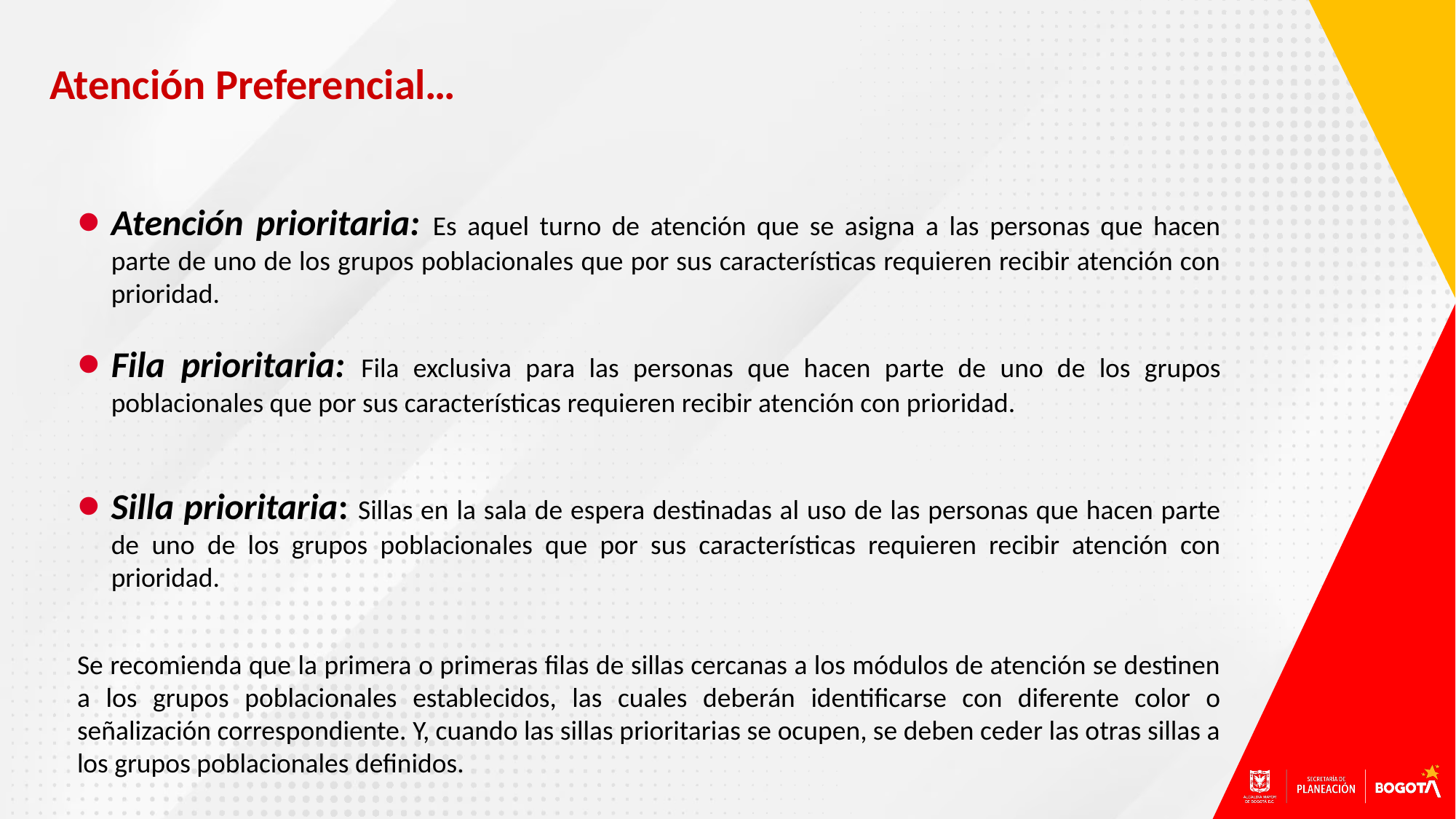

Atención Preferencial…

Atención prioritaria: Es aquel turno de atención que se asigna a las personas que hacen parte de uno de los grupos poblacionales que por sus características requieren recibir atención con prioridad.

Fila prioritaria: Fila exclusiva para las personas que hacen parte de uno de los grupos poblacionales que por sus características requieren recibir atención con prioridad.

Silla prioritaria: Sillas en la sala de espera destinadas al uso de las personas que hacen parte de uno de los grupos poblacionales que por sus características requieren recibir atención con prioridad.

Se recomienda que la primera o primeras filas de sillas cercanas a los módulos de atención se destinen a los grupos poblacionales establecidos, las cuales deberán identificarse con diferente color o señalización correspondiente. Y, cuando las sillas prioritarias se ocupen, se deben ceder las otras sillas a los grupos poblacionales definidos.